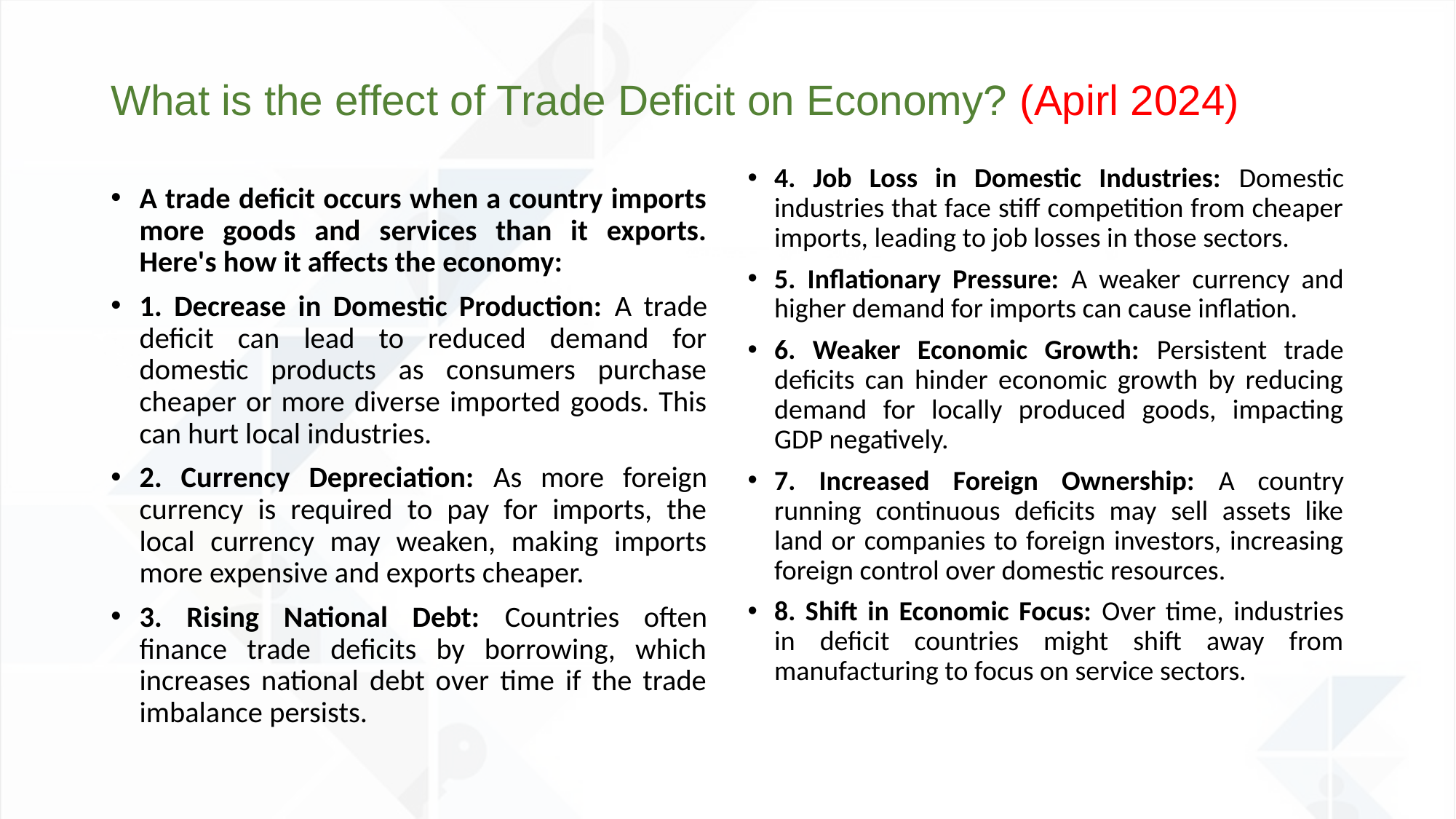

# What is the effect of Trade Deficit on Economy? (Apirl 2024)
4. Job Loss in Domestic Industries: Domestic industries that face stiff competition from cheaper imports, leading to job losses in those sectors.
5. Inflationary Pressure: A weaker currency and higher demand for imports can cause inflation.
6. Weaker Economic Growth: Persistent trade deficits can hinder economic growth by reducing demand for locally produced goods, impacting GDP negatively.
7. Increased Foreign Ownership: A country running continuous deficits may sell assets like land or companies to foreign investors, increasing foreign control over domestic resources.
8. Shift in Economic Focus: Over time, industries in deficit countries might shift away from manufacturing to focus on service sectors.
A trade deficit occurs when a country imports more goods and services than it exports. Here's how it affects the economy:
1. Decrease in Domestic Production: A trade deficit can lead to reduced demand for domestic products as consumers purchase cheaper or more diverse imported goods. This can hurt local industries.
2. Currency Depreciation: As more foreign currency is required to pay for imports, the local currency may weaken, making imports more expensive and exports cheaper.
3. Rising National Debt: Countries often finance trade deficits by borrowing, which increases national debt over time if the trade imbalance persists.